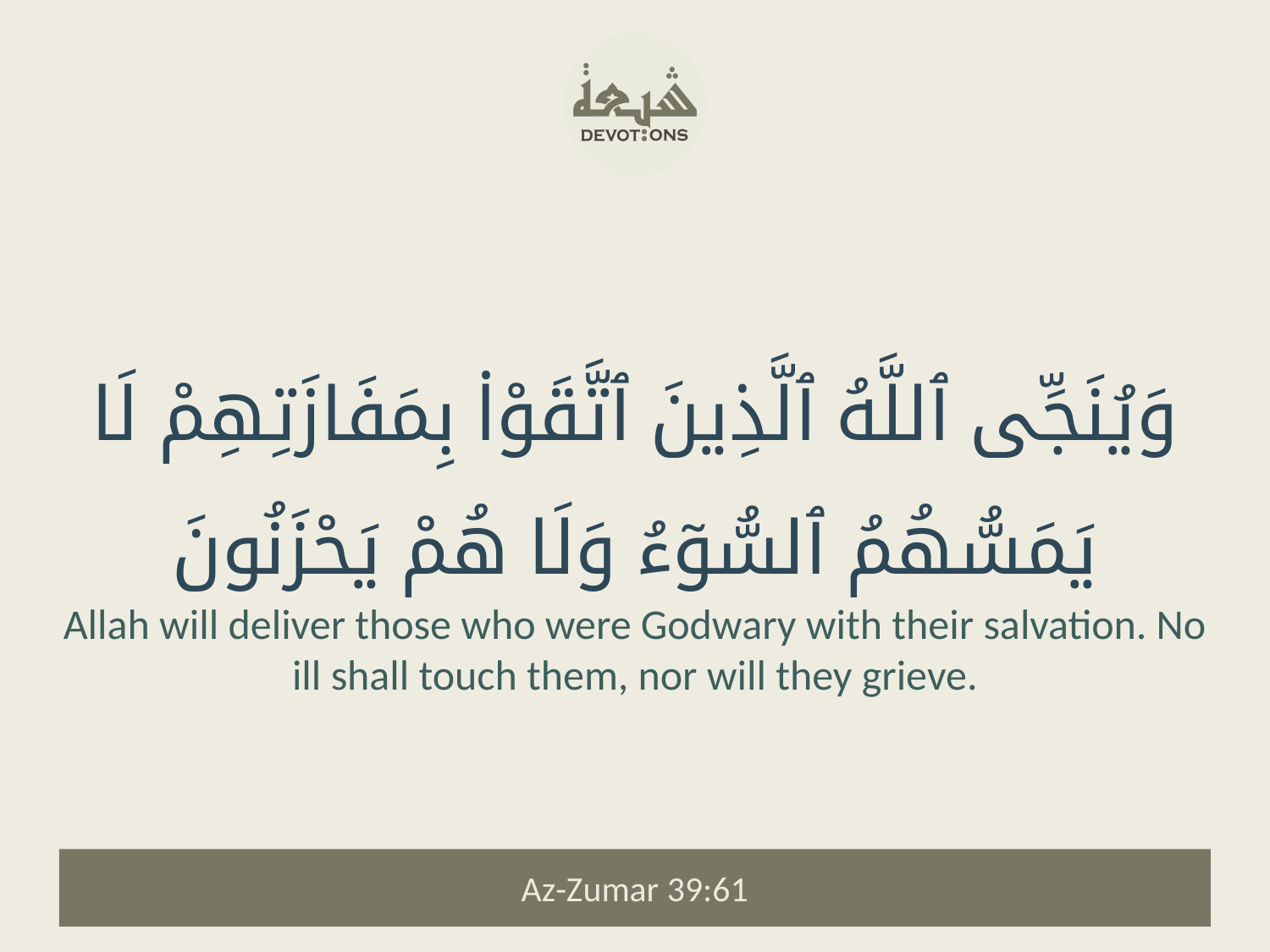

وَيُنَجِّى ٱللَّهُ ٱلَّذِينَ ٱتَّقَوْا۟ بِمَفَازَتِهِمْ لَا يَمَسُّهُمُ ٱلسُّوٓءُ وَلَا هُمْ يَحْزَنُونَ
Allah will deliver those who were Godwary with their salvation. No ill shall touch them, nor will they grieve.
Az-Zumar 39:61